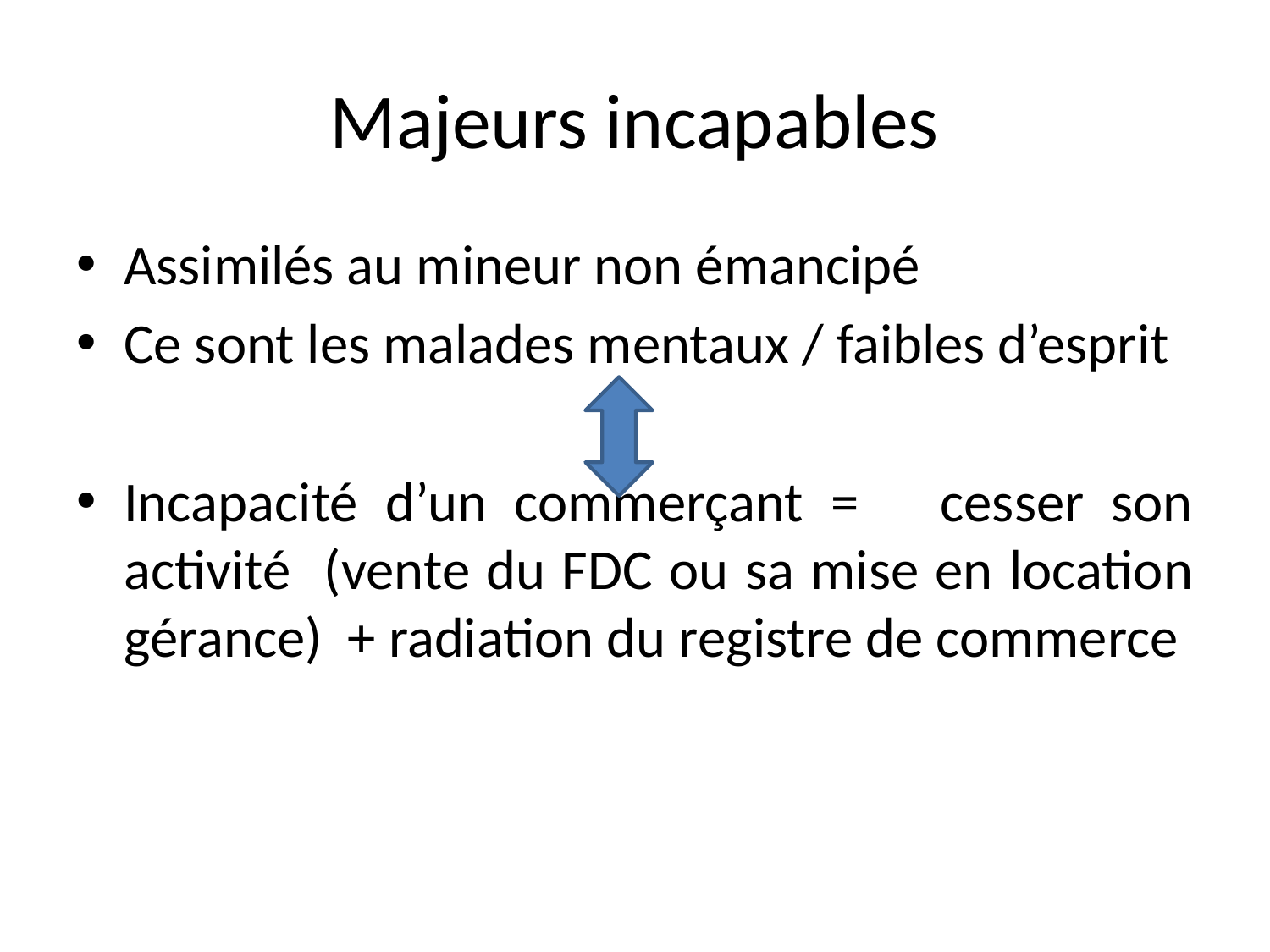

# Majeurs incapables
Assimilés au mineur non émancipé
Ce sont les malades mentaux / faibles d’esprit

Incapacité d’un commerçant =   cesser son activité  (vente du FDC ou sa mise en location gérance)  + radiation du registre de commerce